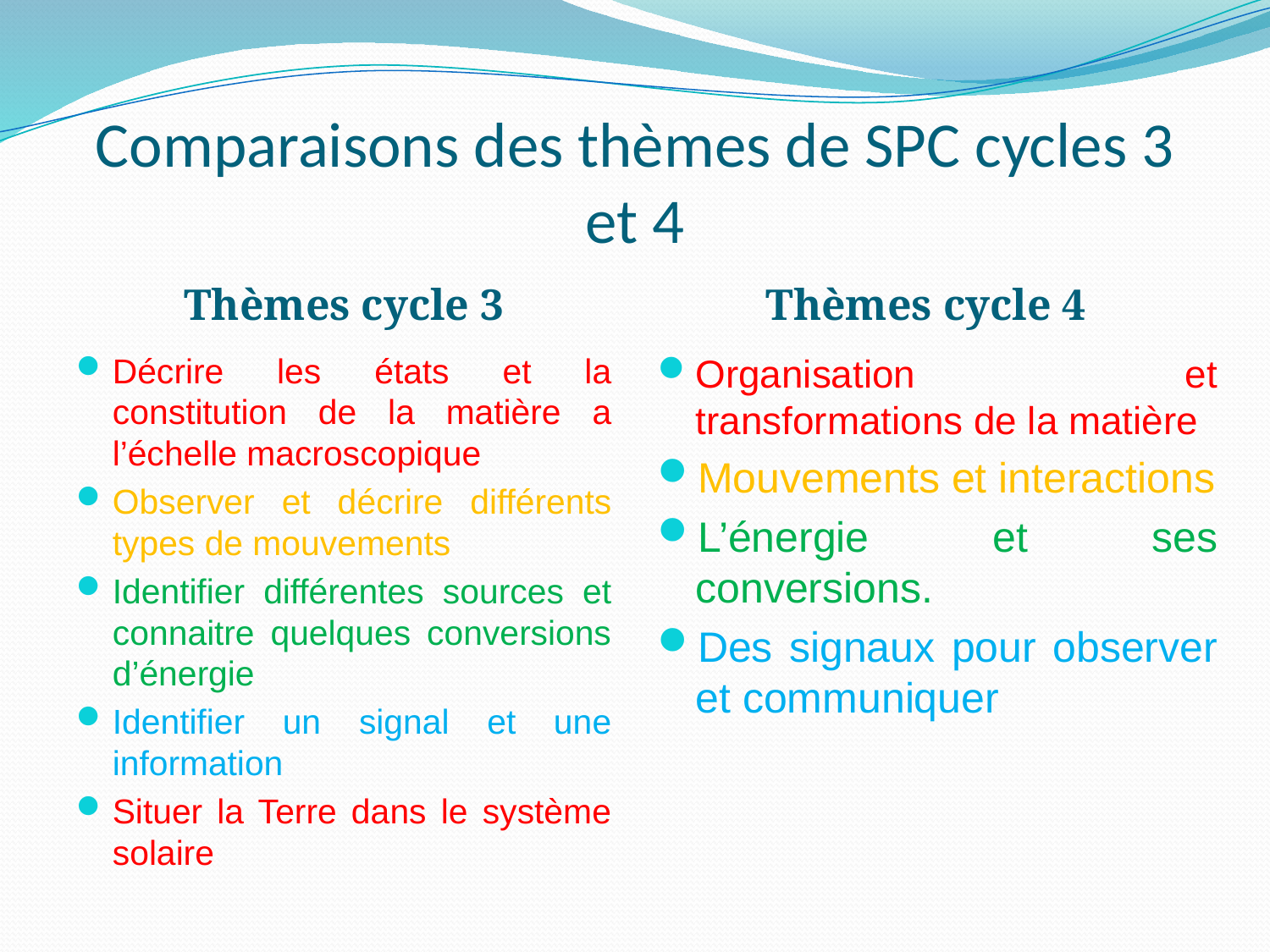

# Comparaisons des thèmes de SPC cycles 3 et 4
Thèmes cycle 3
Thèmes cycle 4
Décrire les états et la constitution de la matière a l’échelle macroscopique
Observer et décrire différents types de mouvements
Identifier différentes sources et connaitre quelques conversions d’énergie
Identifier un signal et une information
Situer la Terre dans le système solaire
Organisation et transformations de la matière
Mouvements et interactions
L’énergie et ses conversions.
Des signaux pour observer et communiquer